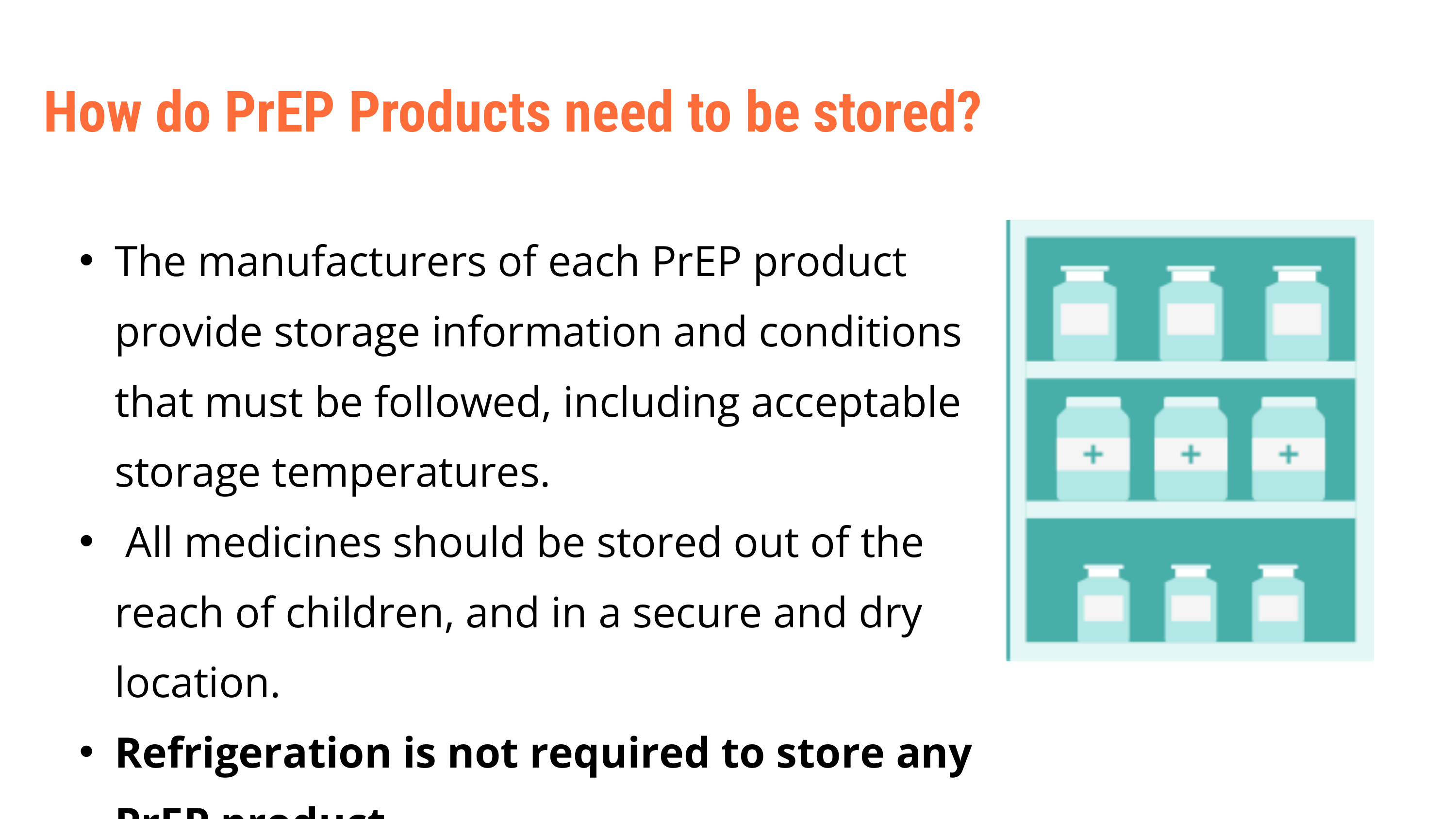

How do PrEP Products need to be stored?
The manufacturers of each PrEP product provide storage information and conditions that must be followed, including acceptable storage temperatures.
 All medicines should be stored out of the reach of children, and in a secure and dry location.
Refrigeration is not required to store any PrEP product.